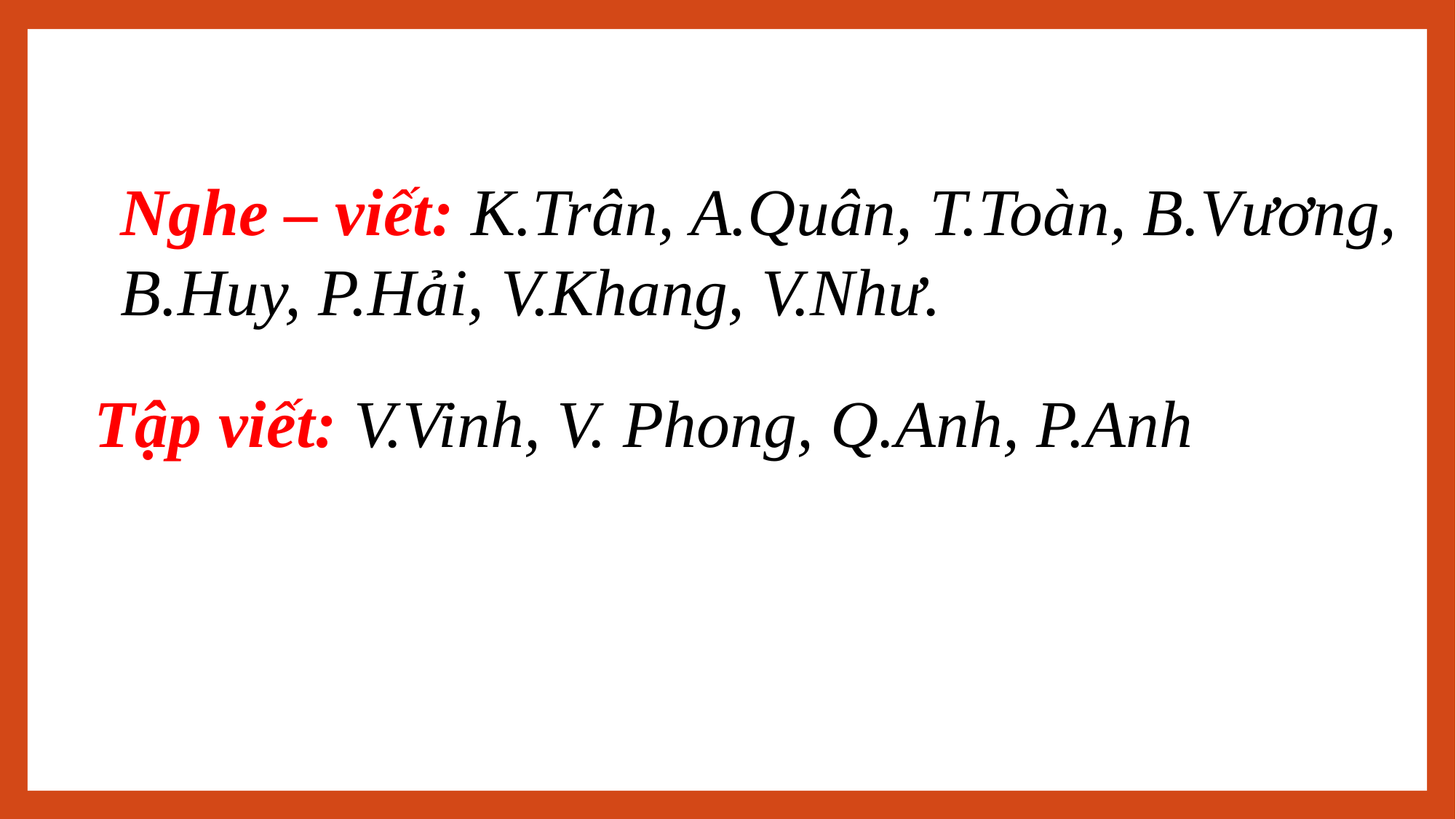

Nghe – viết: K.Trân, A.Quân, T.Toàn, B.Vương,
B.Huy, P.Hải, V.Khang, V.Như.
Tập viết: V.Vinh, V. Phong, Q.Anh, P.Anh